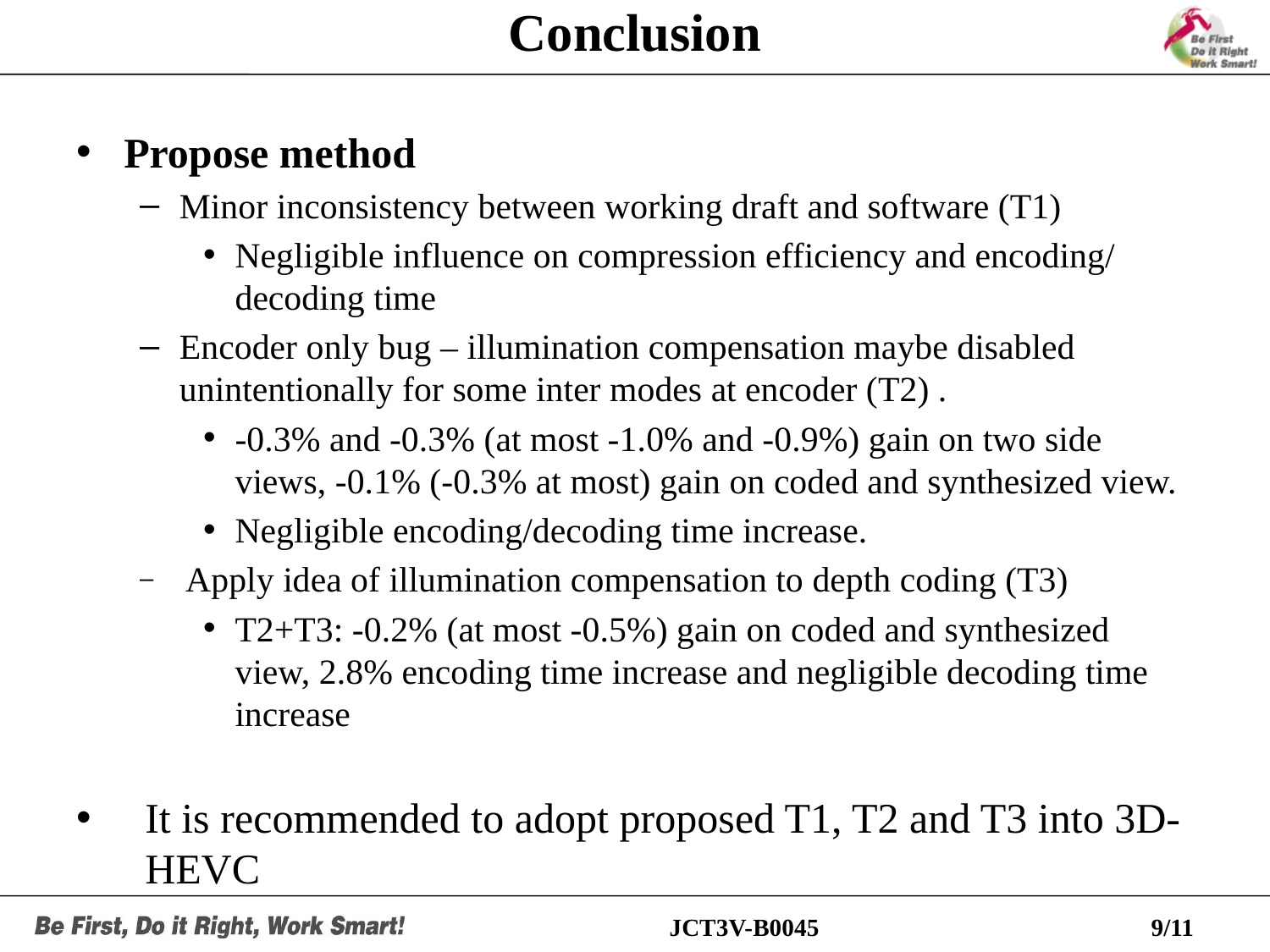

# Conclusion
Propose method
Minor inconsistency between working draft and software (T1)
Negligible influence on compression efficiency and encoding/decoding time
Encoder only bug – illumination compensation maybe disabled unintentionally for some inter modes at encoder (T2) .
-0.3% and -0.3% (at most -1.0% and -0.9%) gain on two side views, -0.1% (-0.3% at most) gain on coded and synthesized view.
Negligible encoding/decoding time increase.
 Apply idea of illumination compensation to depth coding (T3)
T2+T3: -0.2% (at most -0.5%) gain on coded and synthesized view, 2.8% encoding time increase and negligible decoding time increase

It is recommended to adopt proposed T1, T2 and T3 into 3D-HEVC

JCT3V-B0045
9/11